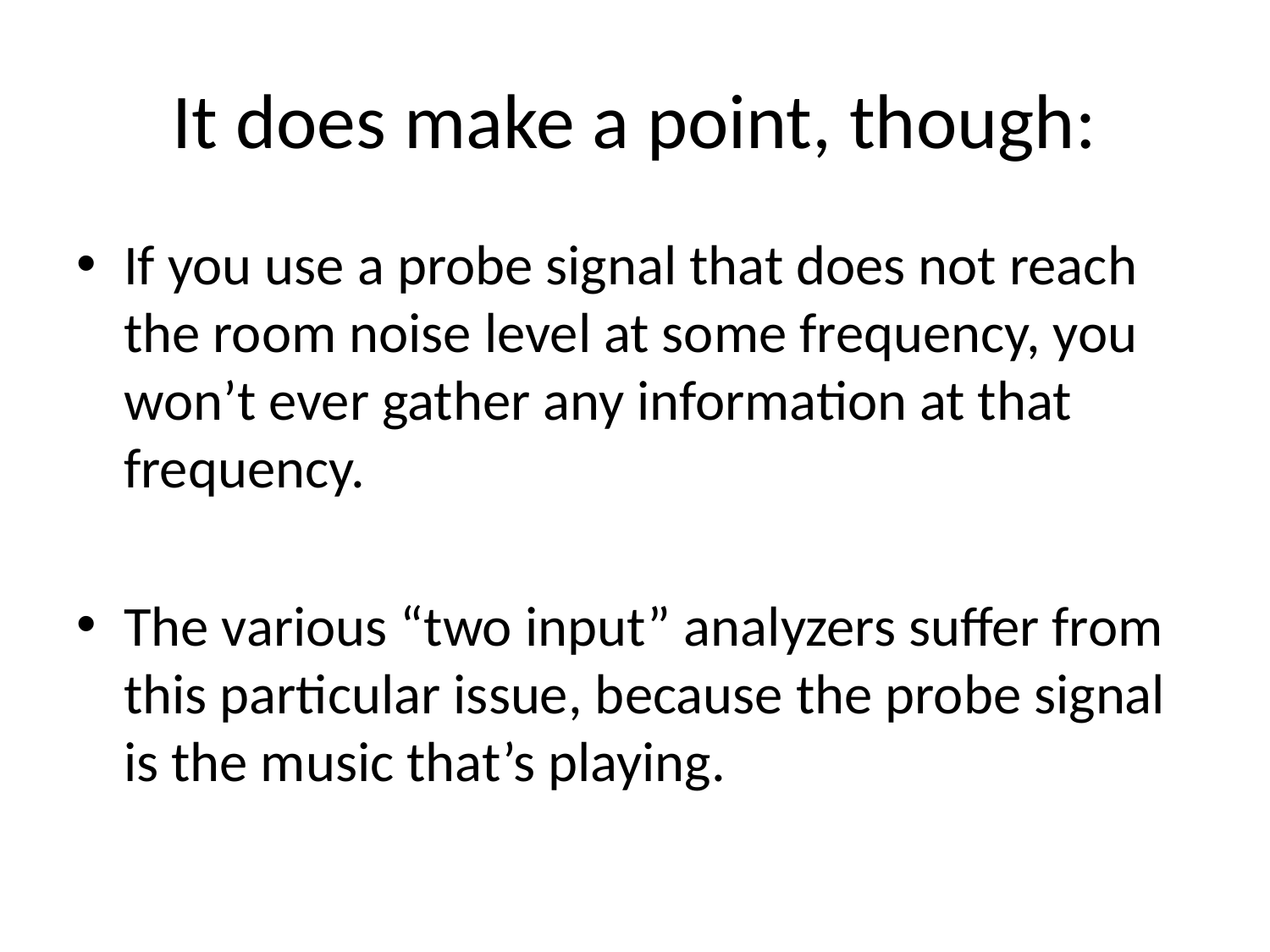

# It does make a point, though:
If you use a probe signal that does not reach the room noise level at some frequency, you won’t ever gather any information at that frequency.

The various “two input” analyzers suffer from this particular issue, because the probe signal is the music that’s playing.